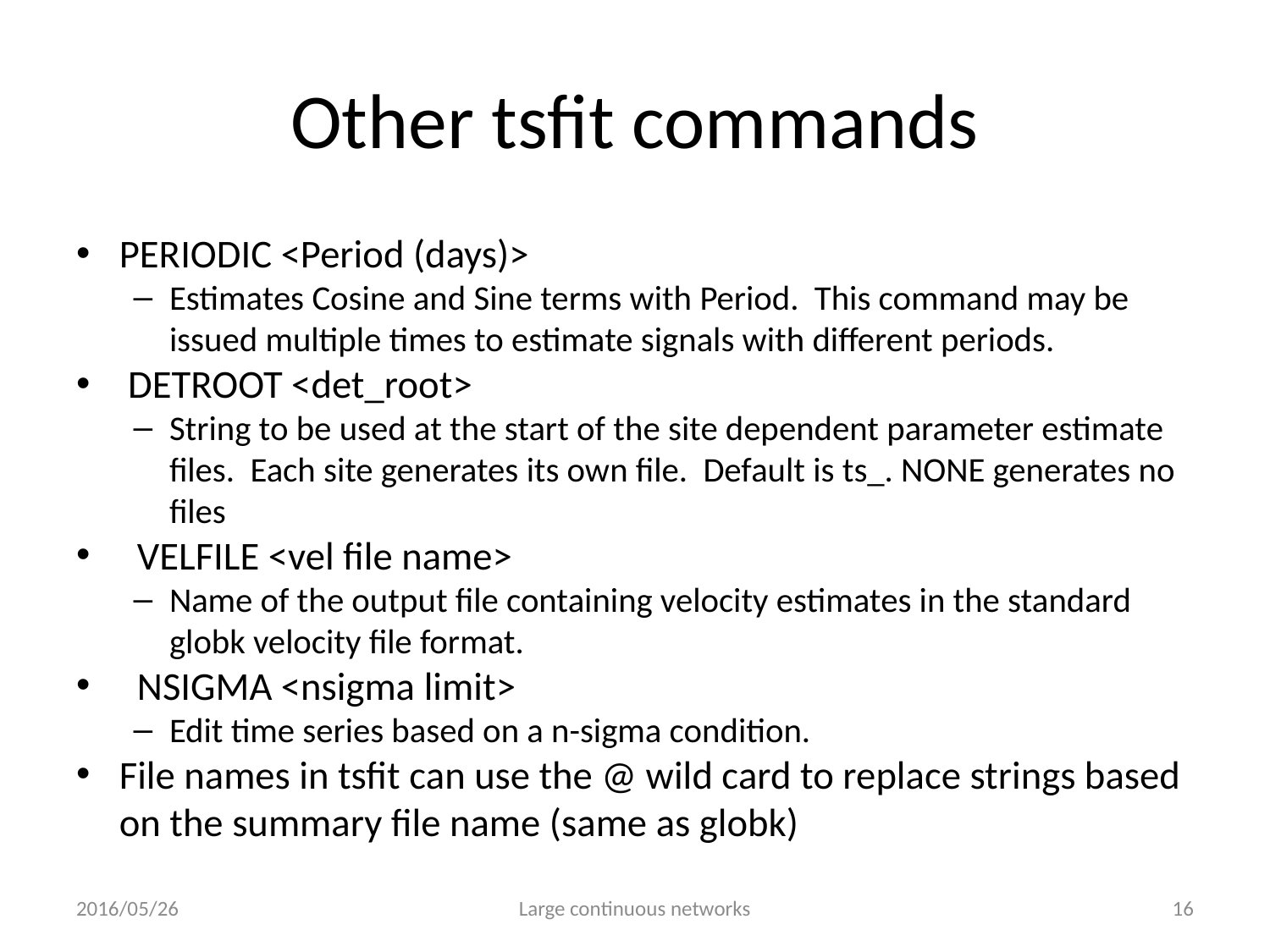

# Other tsfit commands
PERIODIC <Period (days)>
Estimates Cosine and Sine terms with Period.  This command may be issued multiple times to estimate signals with different periods.
 DETROOT <det_root>
String to be used at the start of the site dependent parameter estimate files.  Each site generates its own file.  Default is ts_. NONE generates no files
  VELFILE <vel file name>
Name of the output file containing velocity estimates in the standard globk velocity file format.
  NSIGMA <nsigma limit>
Edit time series based on a n-sigma condition.
File names in tsfit can use the @ wild card to replace strings based on the summary file name (same as globk)

2016/05/26
Large continuous networks
16